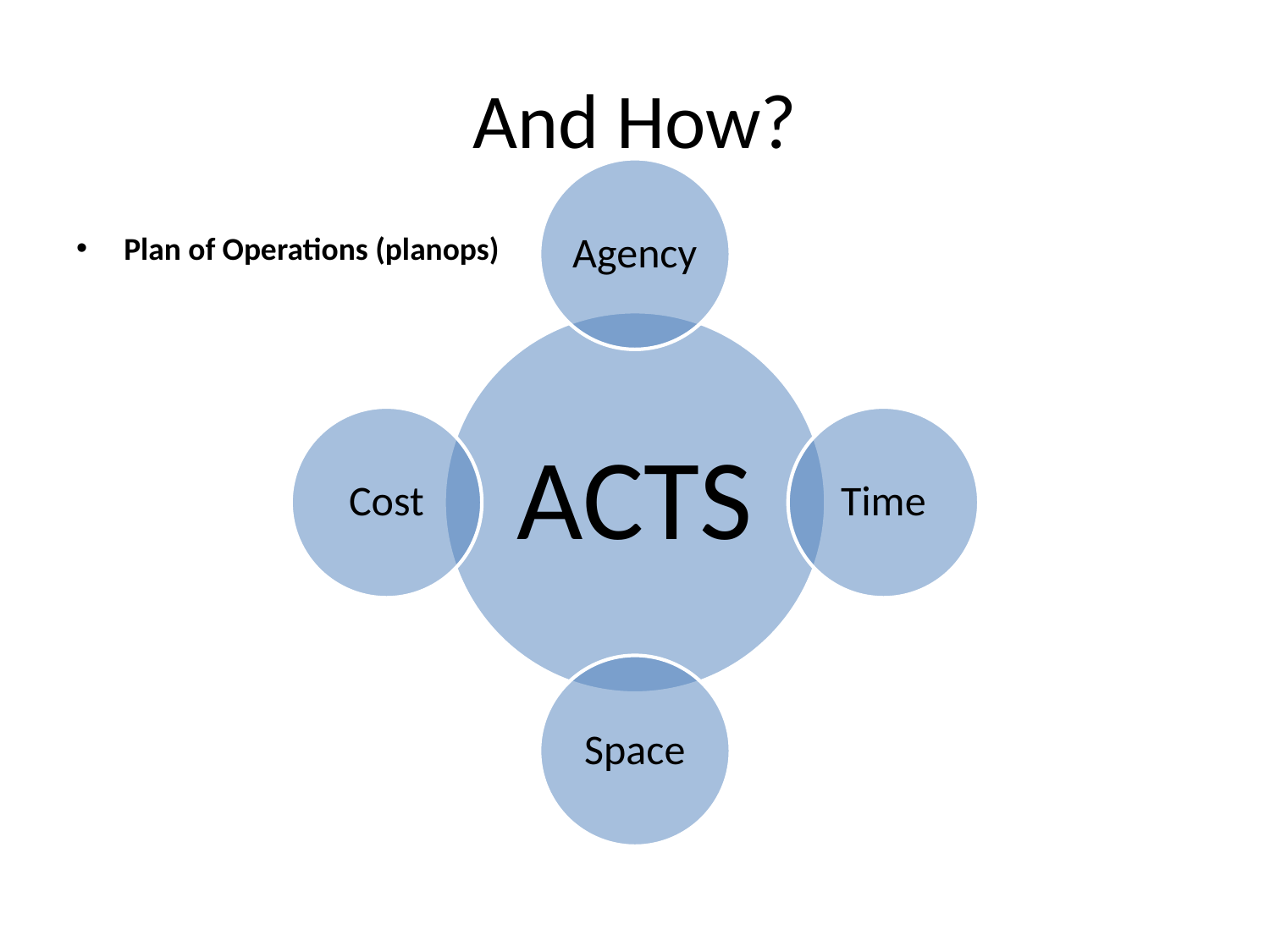

# And How?
ACTS
Agency
Time
Space
Cost
Plan of Operations (planops)